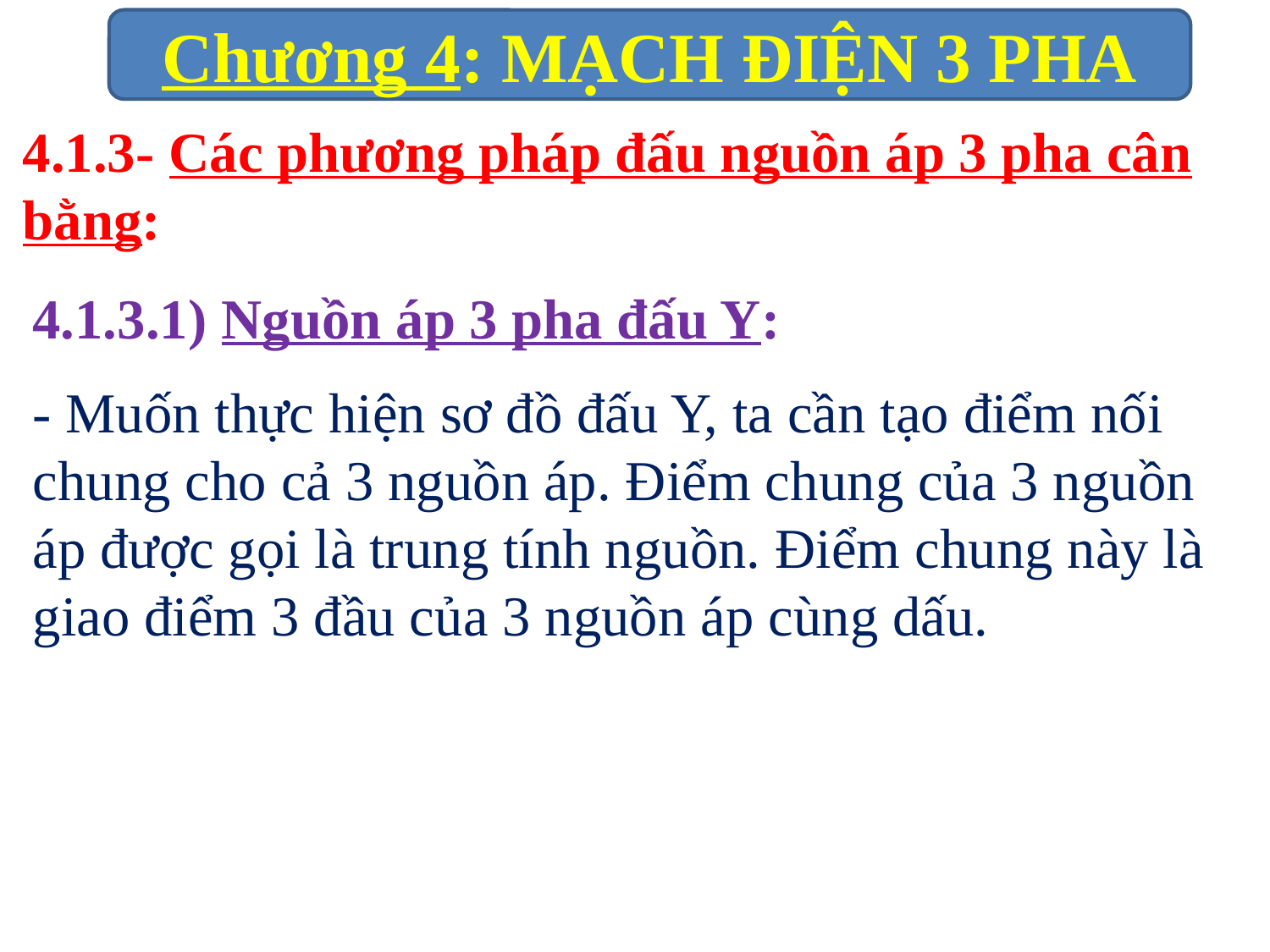

4.1.3- Các phương pháp đấu nguồn áp 3 pha cân bằng:
4.1.3.1) Nguồn áp 3 pha đấu Y:
- Muốn thực hiện sơ đồ đấu Y, ta cần tạo điểm nối chung cho cả 3 nguồn áp. Điểm chung của 3 nguồn áp được gọi là trung tính nguồn. Điểm chung này là giao điểm 3 đầu của 3 nguồn áp cùng dấu.